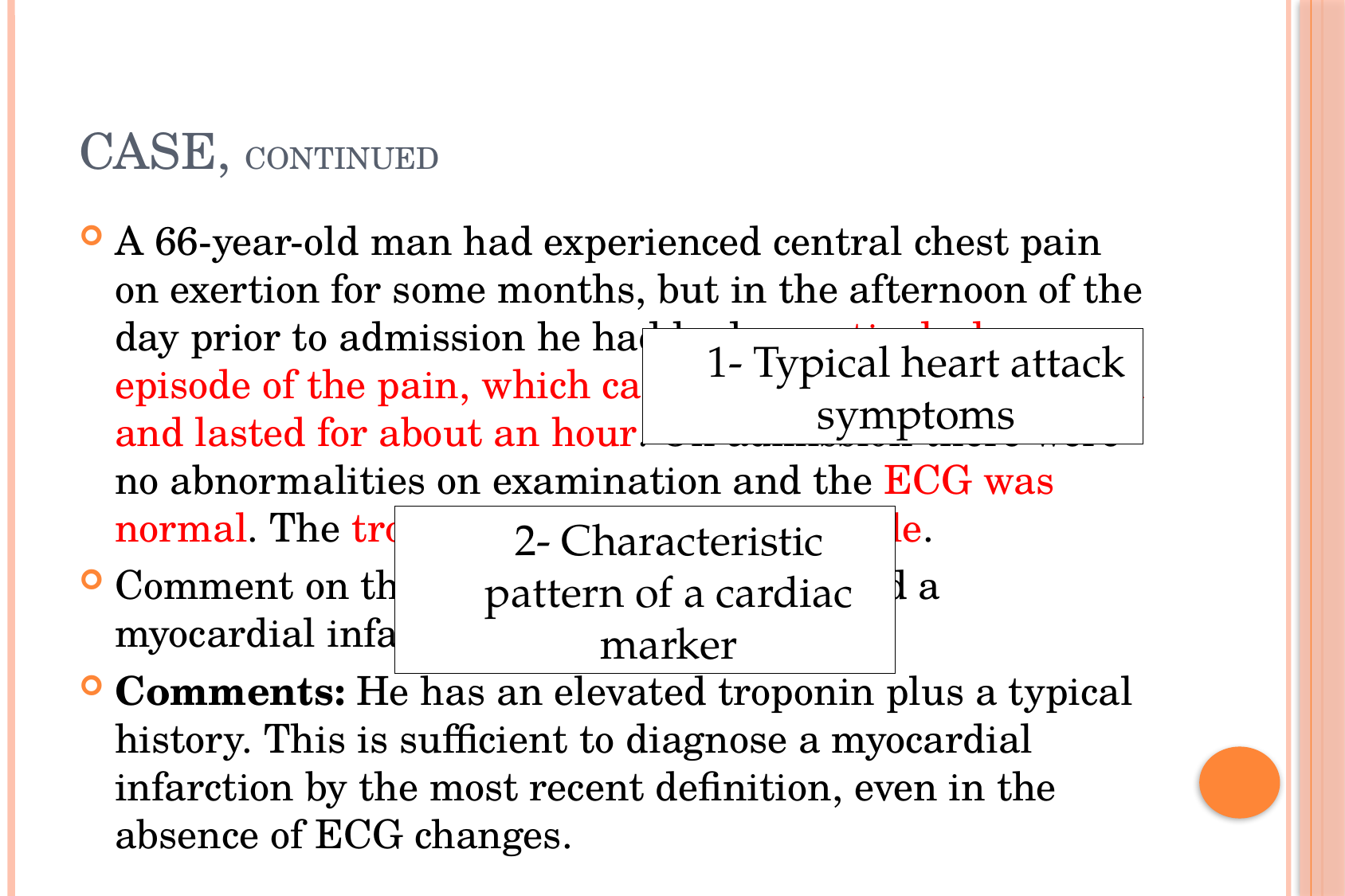

# Case, continued
A 66-year-old man had experienced central chest pain on exertion for some months, but in the afternoon of the day prior to admission he had had a particularly severe episode of the pain, which came on without any exertion and lasted for about an hour. On admission there were no abnormalities on examination and the ECG was normal. The troponin was clearly detectable.
Comment on these results. Has he suffered a myocardial infarction?
Comments: He has an elevated troponin plus a typical history. This is sufficient to diagnose a myocardial infarction by the most recent definition, even in the absence of ECG changes.
1- Typical heart attack symptoms
2- Characteristic pattern of a cardiac marker